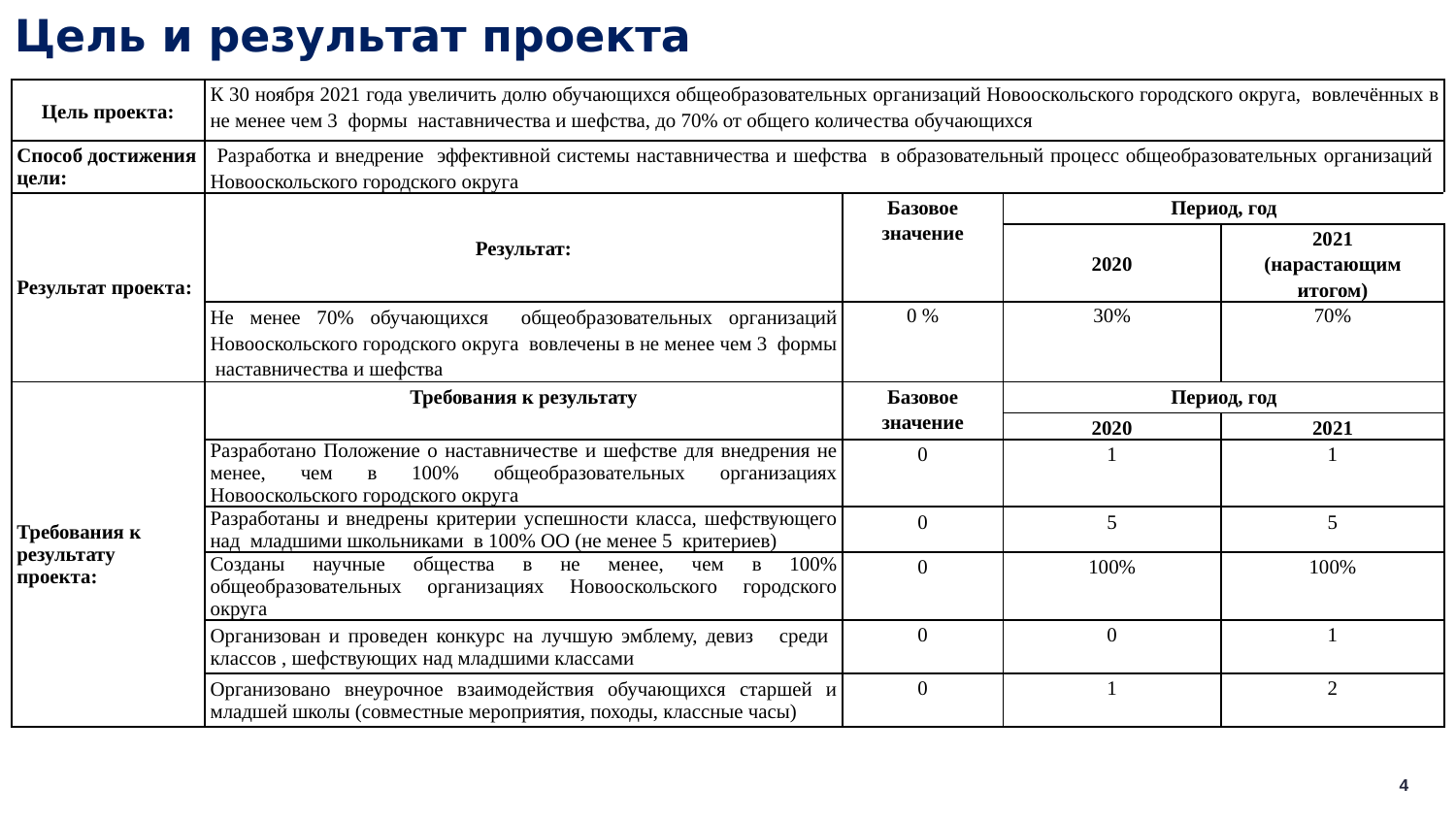

# Цель и результат проекта
| Цель проекта: | К 30 ноября 2021 года увеличить долю обучающихся общеобразовательных организаций Новооскольского городского округа, вовлечённых в не менее чем 3 формы наставничества и шефства, до 70% от общего количества обучающихся |  |  |  |
| --- | --- | --- | --- | --- |
| Способ достижения цели: | Разработка и внедрение эффективной системы наставничества и шефства в образовательный процесс общеобразовательных организаций Новооскольского городского округа |  |  |  |
| Результат проекта: | Результат: | Базовое значение | Период, год |  |
|  |  |  | 2020 | 2021 (нарастающим итогом) |
|  | Не менее 70% обучающихся общеобразовательных организаций Новооскольского городского округа вовлечены в не менее чем 3 формы наставничества и шефства | 0 % | 30% | 70% |
| Требования к результату проекта: | Требования к результату | Базовое значение | Период, год |  |
|  |  |  | 2020 | 2021 |
|  | Разработано Положение о наставничестве и шефстве для внедрения не менее, чем в 100% общеобразовательных организациях Новооскольского городского округа | 0 | 1 | 1 |
|  | Разработаны и внедрены критерии успешности класса, шефствующего над младшими школьниками в 100% ОО (не менее 5 критериев) | 0 | 5 | 5 |
|  | Созданы научные общества в не менее, чем в 100% общеобразовательных организациях Новооскольского городского округа | 0 | 100% | 100% |
|  | Организован и проведен конкурс на лучшую эмблему, девиз среди классов , шефствующих над младшими классами | 0 | 0 | 1 |
|  | Организовано внеурочное взаимодействия обучающихся старшей и младшей школы (совместные мероприятия, походы, классные часы) | 0 | 1 | 2 |
4